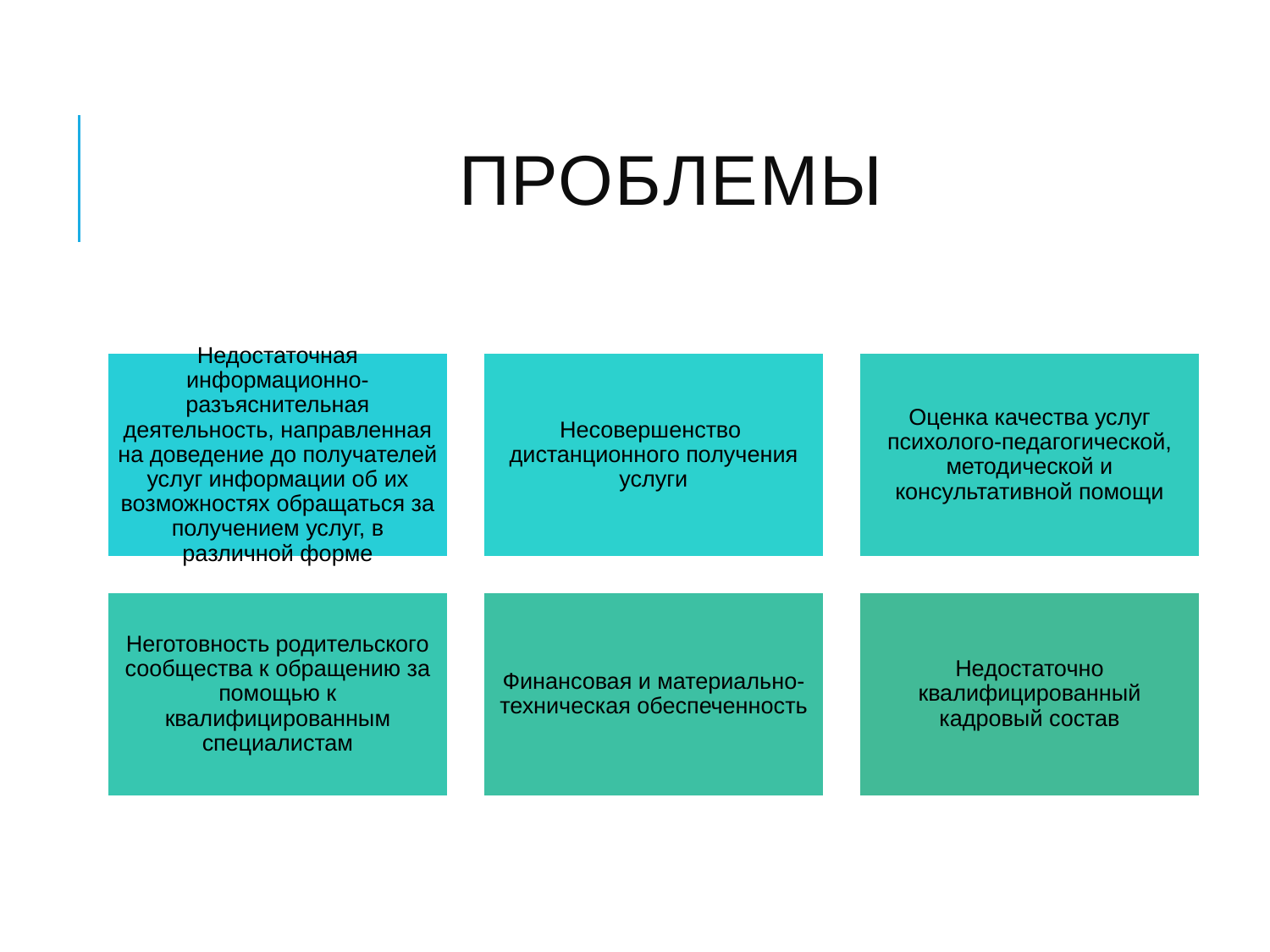

# проблемы
Недостаточная информационно-разъяснительная деятельность, направленная на доведение до получателей услуг информации об их возможностях обращаться за получением услуг, в различной форме
Несовершенство  дистанционного получения услуги
Оценка качества услуг психолого­-педагогической, методической и консультативной помощи
Неготовность родительского сообщества к обращению за помощью к квалифицированным специалистам
Финансовая и материально-техническая обеспеченность
Недостаточно квалифицированный кадровый состав